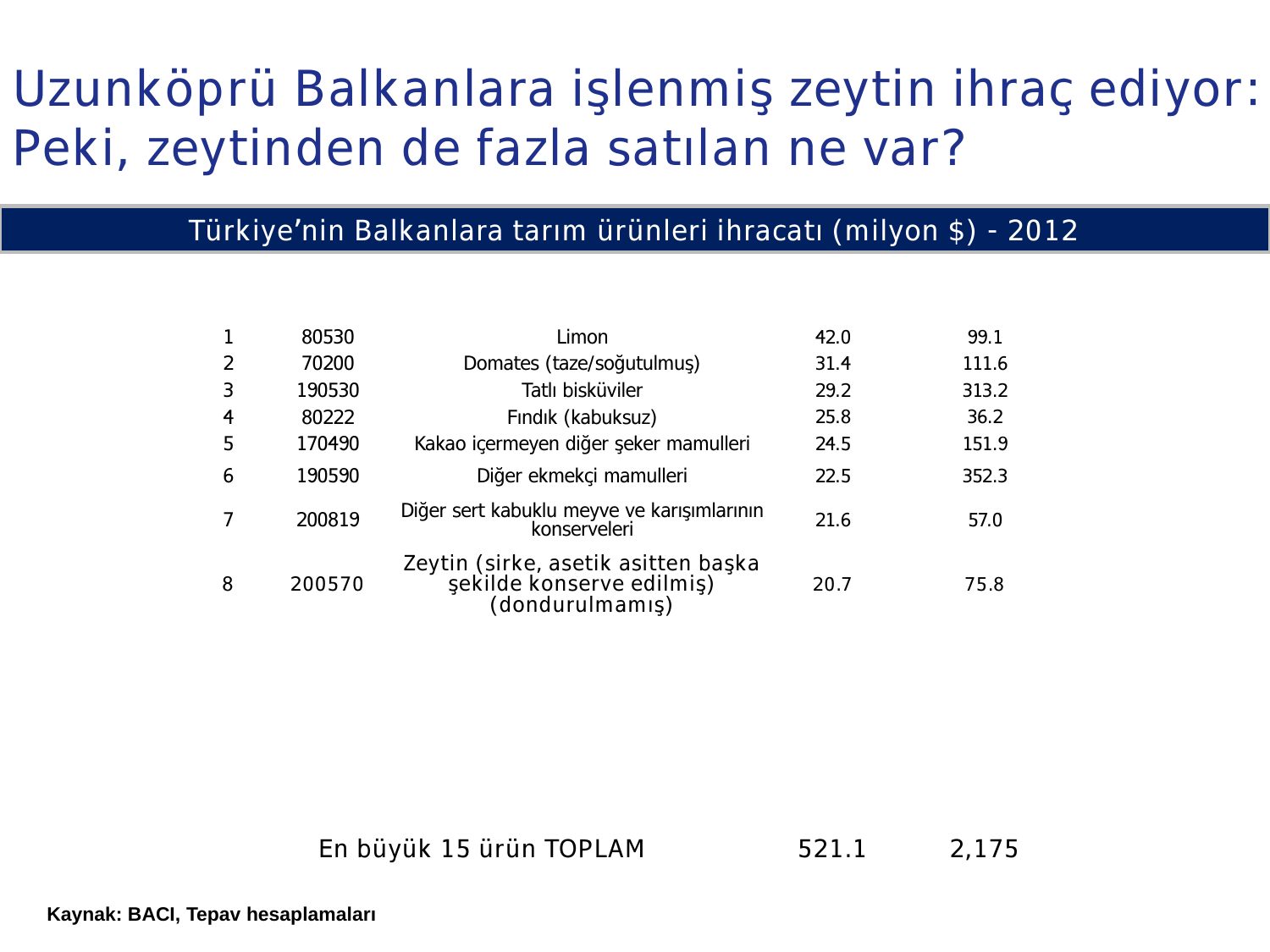

21

Uzunköprü Balkanlara işlenmiş zeytin ihraç ediyor:
Peki, zeytinden de fazla satılan ne var?
Türkiye’nin Balkanlara tarım ürünleri ihracatı (milyon $) - 2012
|  | hs6 | Ürün Adı | ihracat | Balkanların toplam ithalatı |
| --- | --- | --- | --- | --- |
| 1 | 80530 | Limon | 42.0 | 99.1 |
| 2 | 70200 | Domates (taze/soğutulmuş) | 31.4 | 111.6 |
| 3 | 190530 | Tatlı bisküviler | 29.2 | 313.2 |
| 4 | 80222 | Fındık (kabuksuz) | 25.8 | 36.2 |
| 5 | 170490 | Kakao içermeyen diğer şeker mamulleri | 24.5 | 151.9 |
| 6 | 190590 | Diğer ekmekçi mamulleri | 22.5 | 352.3 |
| 7 | 200819 | Diğer sert kabuklu meyve ve karışımlarının konserveleri | 21.6 | 57.0 |
| 8 | 200570 | Zeytin (sirke, asetik asitten başka şekilde konserve edilmiş) (dondurulmamış) | 20.7 | 75.8 |
|  |  |  |  |  |
|  |  |  |  |  |
|  |  |  |  |  |
|  |  |  |  |  |
|  |  |  |  |  |
|  |  |  |  |  |
| En büyük 15 ürün TOPLAM |  |  | 521.1 | 2,175 |
Kaynak: BACI, Tepav hesaplamaları